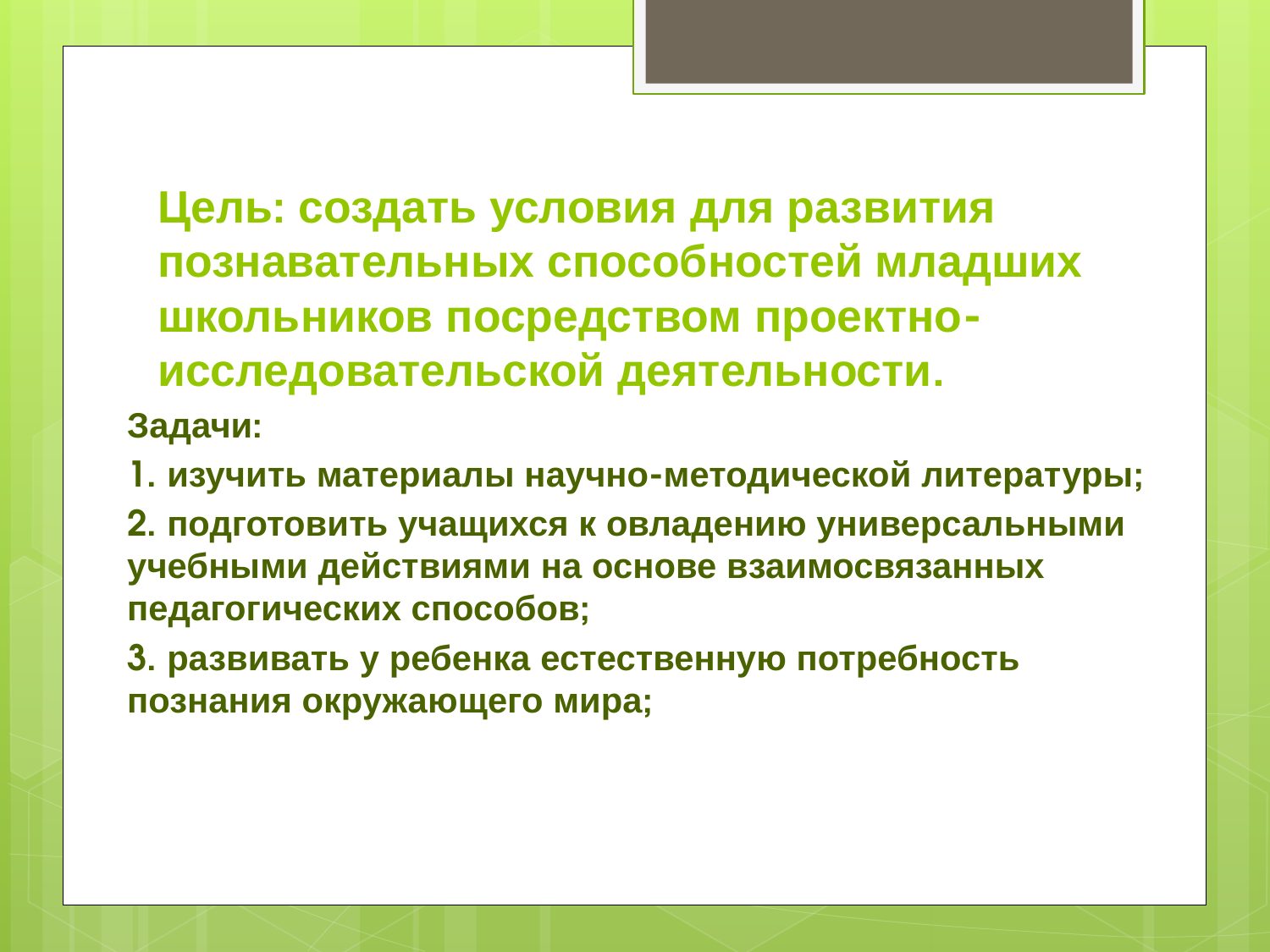

# Цель: создать условия для развития познавательных способностей младших школьников посредством проектно-исследовательской деятельности.

Задачи:
1. изучить материалы научно-методической литературы;
2. подготовить учащихся к овладению универсальными учебными действиями на основе взаимосвязанных педагогических способов;
3. развивать у ребенка естественную потребность познания окружающего мира;